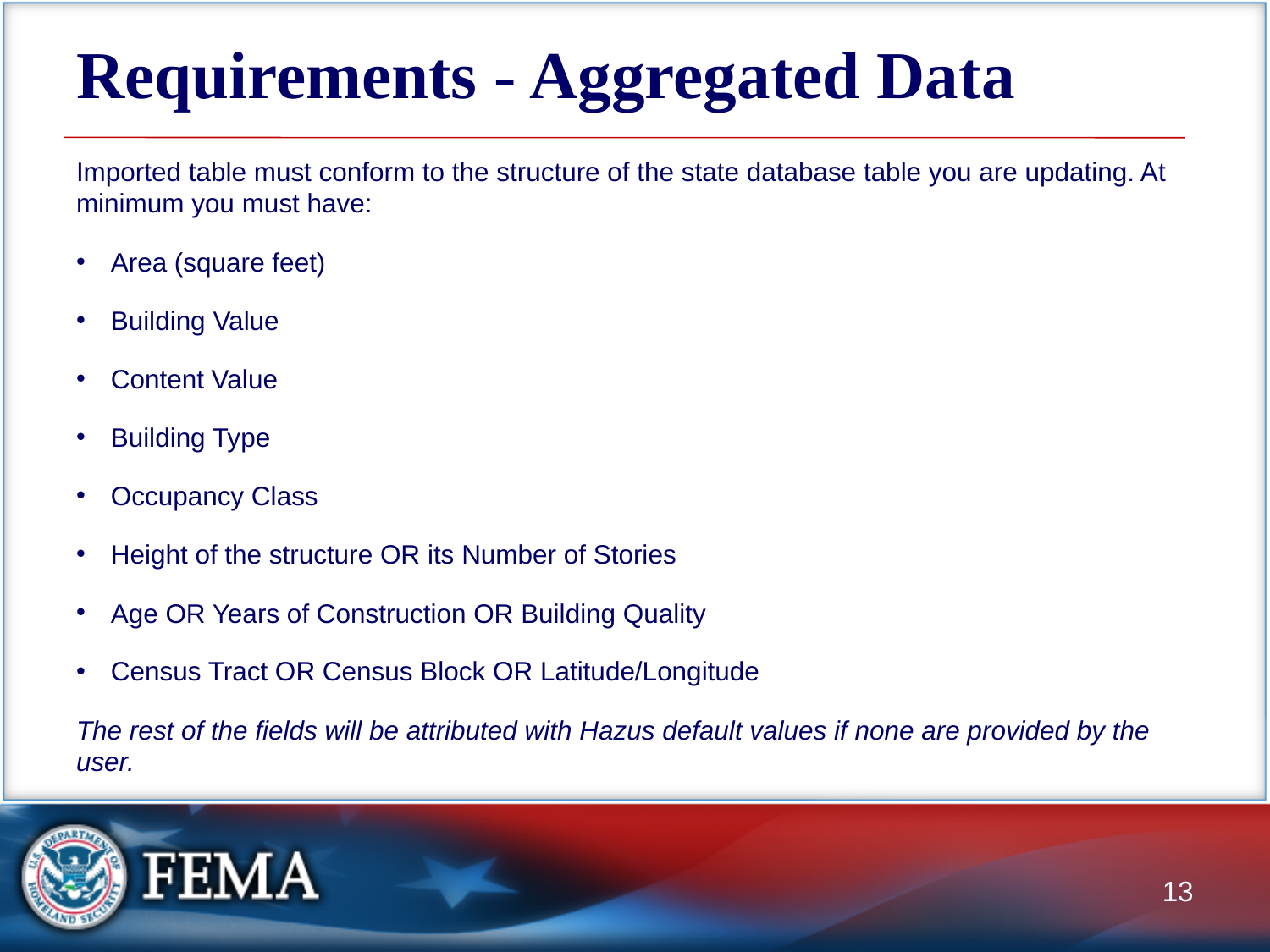

# Requirements - Aggregated Data
Imported table must conform to the structure of the state database table you are updating. At minimum you must have:
Area (square feet)
Building Value
Content Value
Building Type
Occupancy Class
Height of the structure OR its Number of Stories
Age OR Years of Construction OR Building Quality
Census Tract OR Census Block OR Latitude/Longitude
The rest of the fields will be attributed with Hazus default values if none are provided by the user.
13